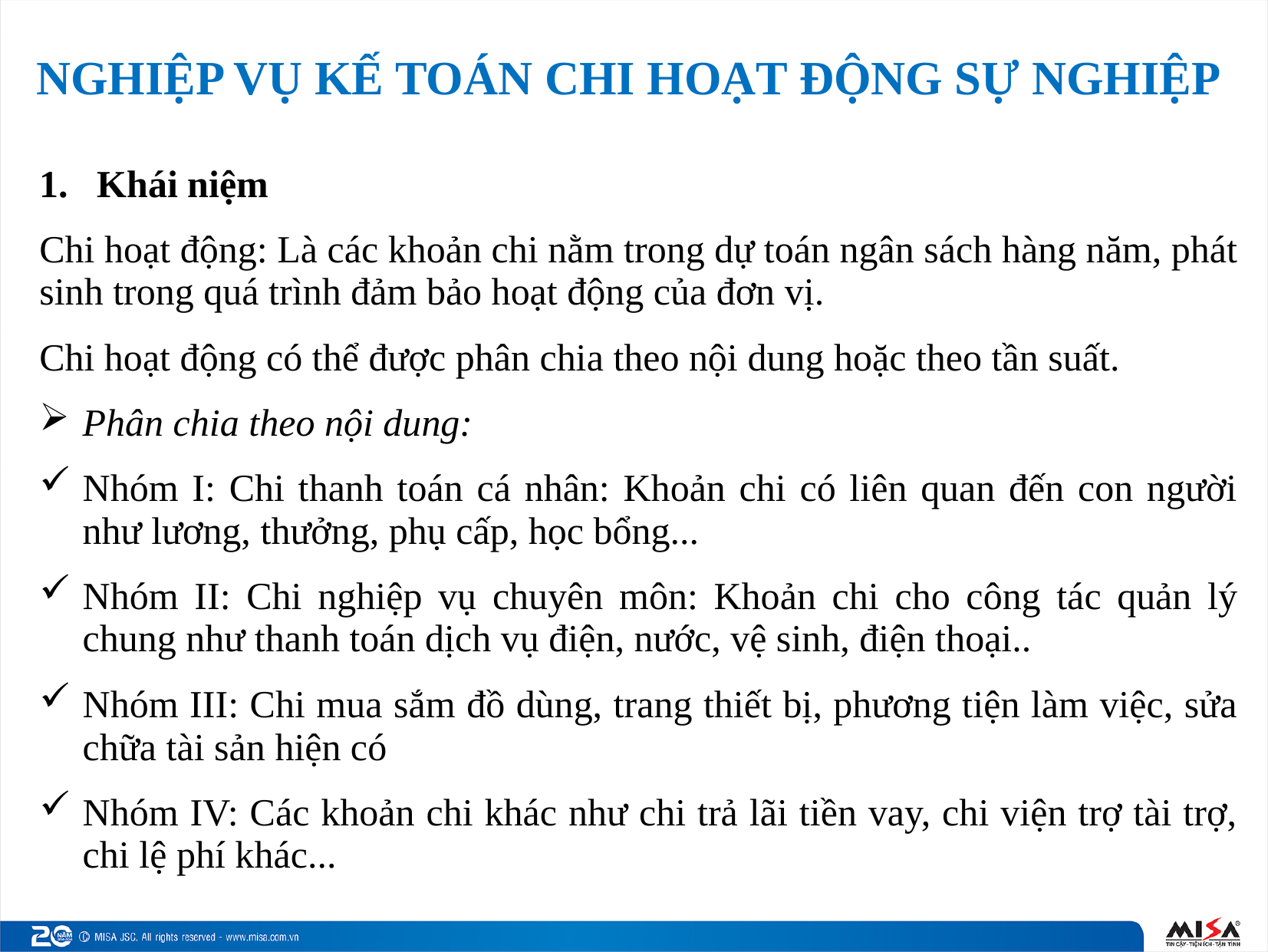

# NGHIỆP VỤ KẾ TOÁN CHI HOẠT ĐỘNG SỰ NGHIỆP
Khái niệm
Chi hoạt động: Là các khoản chi nằm trong dự toán ngân sách hàng năm, phát sinh trong quá trình đảm bảo hoạt động của đơn vị.
Chi hoạt động có thể được phân chia theo nội dung hoặc theo tần suất.
Phân chia theo nội dung:
Nhóm I: Chi thanh toán cá nhân: Khoản chi có liên quan đến con người như lương, thưởng, phụ cấp, học bổng...
Nhóm II: Chi nghiệp vụ chuyên môn: Khoản chi cho công tác quản lý chung như thanh toán dịch vụ điện, nước, vệ sinh, điện thoại..
Nhóm III: Chi mua sắm đồ dùng, trang thiết bị, phương tiện làm việc, sửa chữa tài sản hiện có
Nhóm IV: Các khoản chi khác như chi trả lãi tiền vay, chi viện trợ tài trợ, chi lệ phí khác...